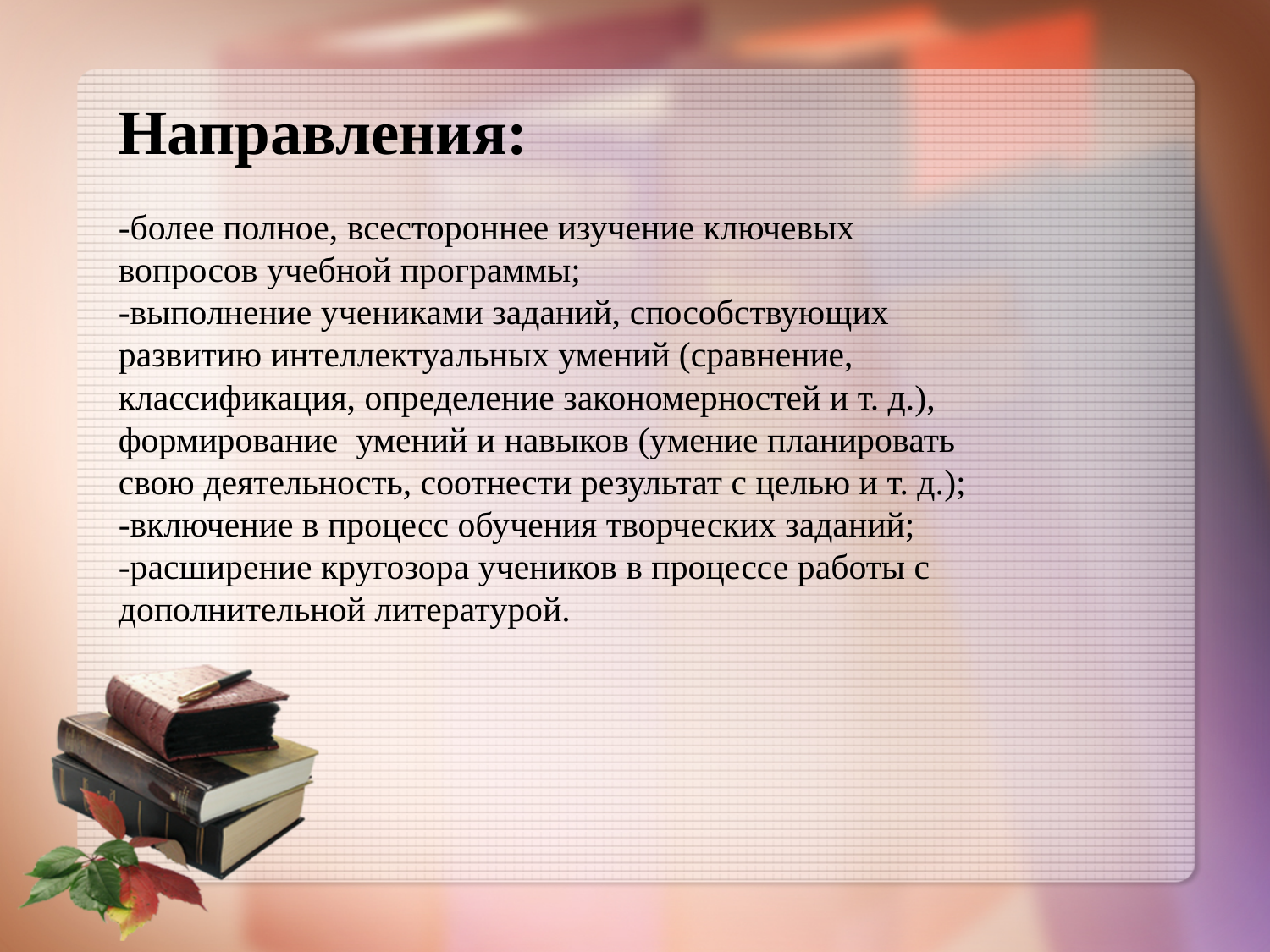

Направления:

-более полное, всестороннее изучение ключевых вопросов учебной программы;
-выполнение учениками заданий, способствующих развитию интеллектуальных умений (сравнение, классификация, определение закономерностей и т. д.), формирование  умений и навыков (умение планировать свою деятельность, соотнести результат с целью и т. д.);
-включение в процесс обучения творческих заданий;
-расширение кругозора учеников в процессе работы с дополнительной литературой.